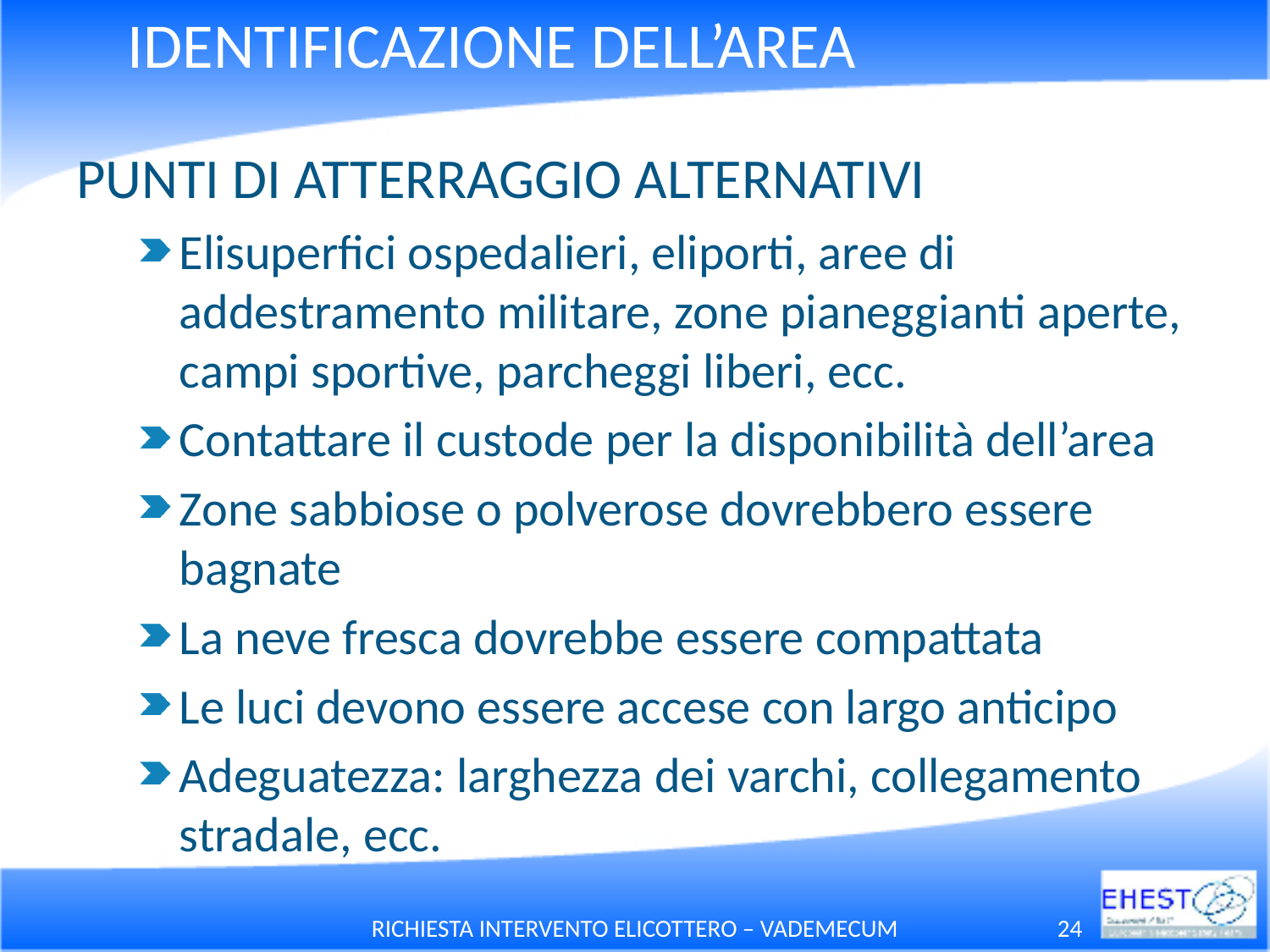

# IDENTIFICAZIONE DELL’AREA
PUNTI DI ATTERRAGGIO ALTERNATIVI
Elisuperfici ospedalieri, eliporti, aree di addestramento militare, zone pianeggianti aperte, campi sportive, parcheggi liberi, ecc.
Contattare il custode per la disponibilità dell’area
Zone sabbiose o polverose dovrebbero essere bagnate
La neve fresca dovrebbe essere compattata
Le luci devono essere accese con largo anticipo
Adeguatezza: larghezza dei varchi, collegamento stradale, ecc.

RICHIESTA INTERVENTO ELICOTTERO – VADEMECUM
24